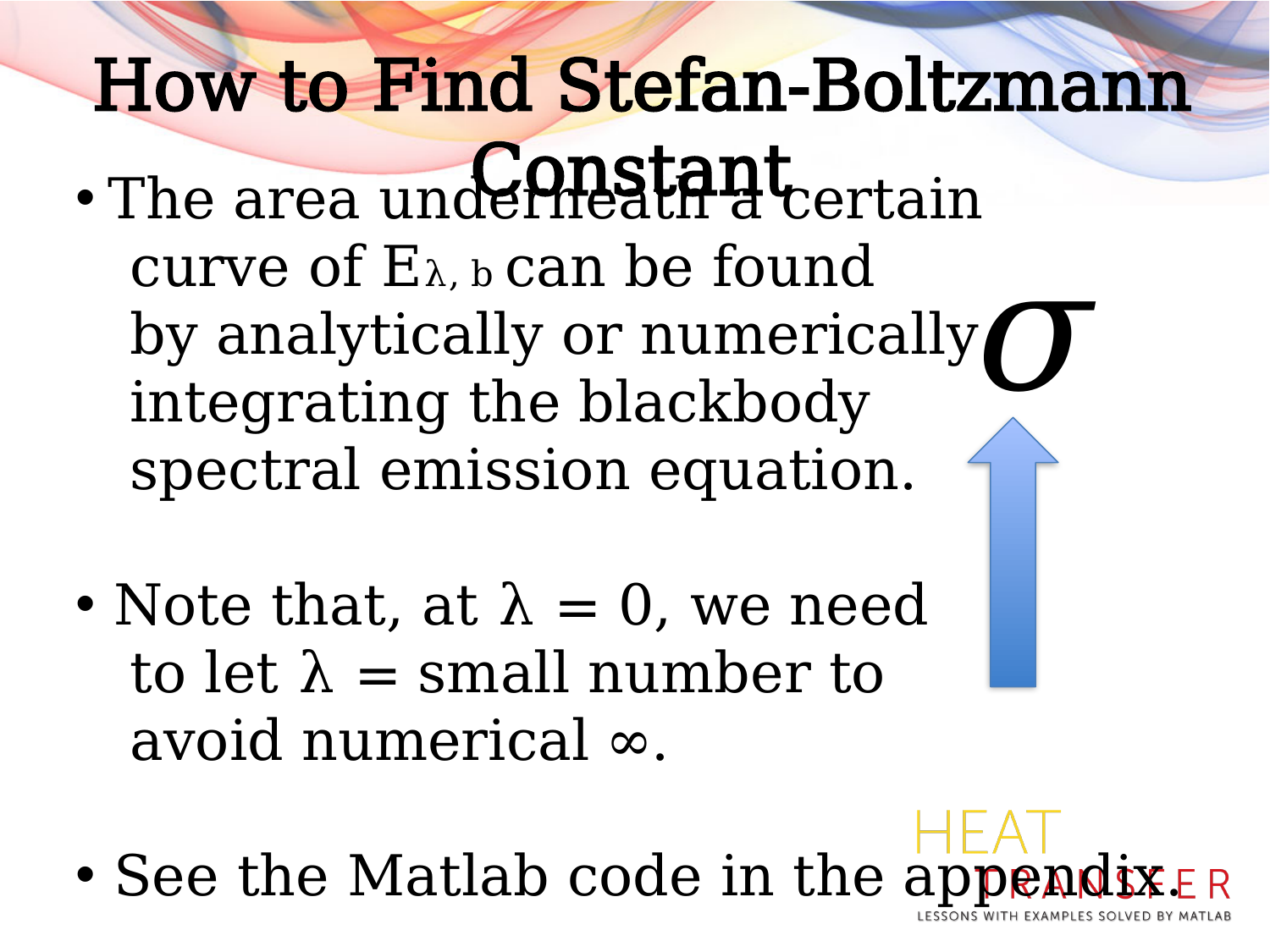

How to Find Stefan-Boltzmann Constant

 The area underneath a certain
   curve of Eλ, b can be found
   by analytically or numerically
   integrating the blackbody
   spectral emission equation.

 Note that, at λ = 0, we need
   to let λ = small number to
   avoid numerical ∞.

 See the Matlab code in the appendix.
𝜎